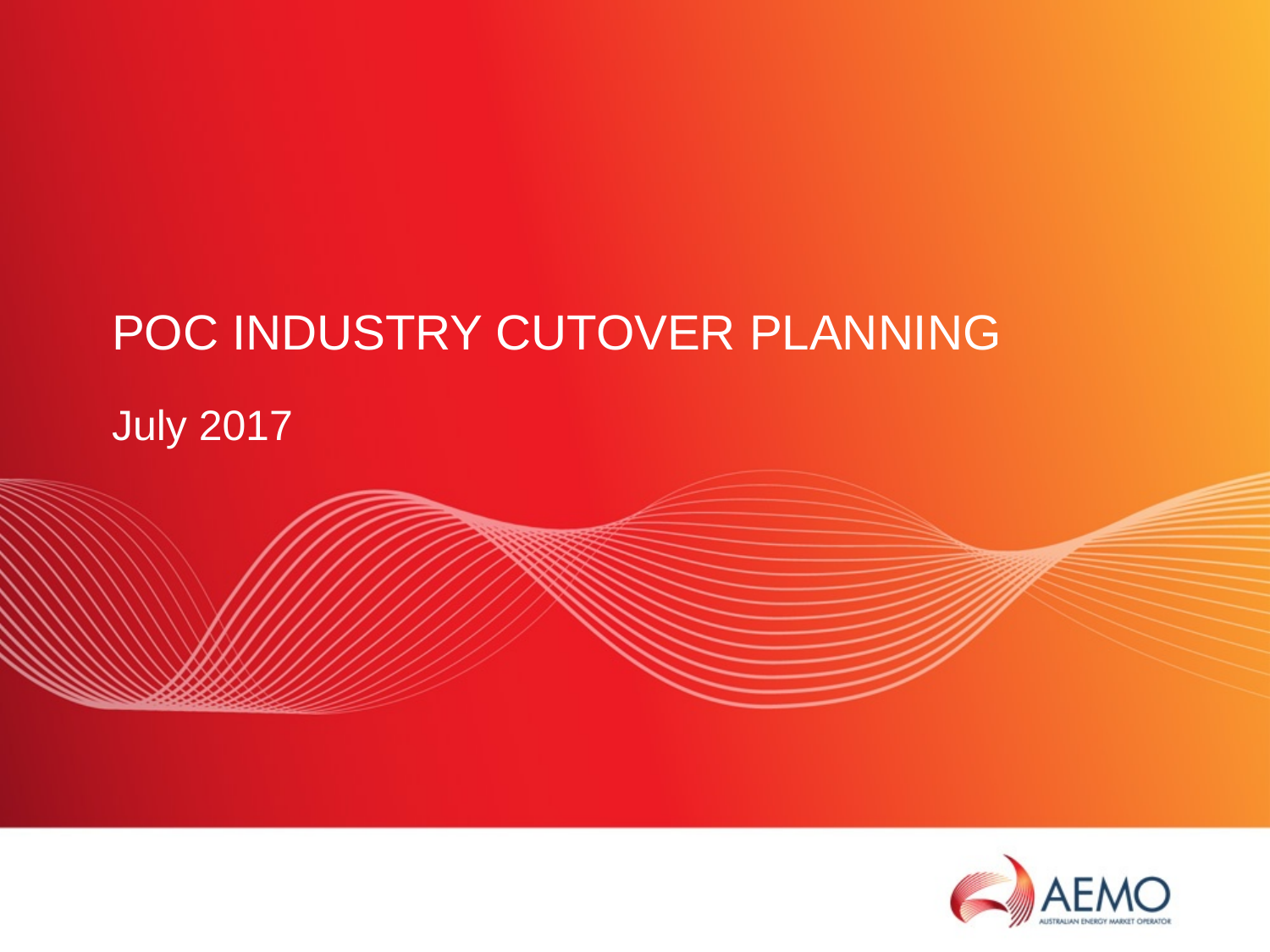

# POC Industry CUTOVER PLANNING
July 2017